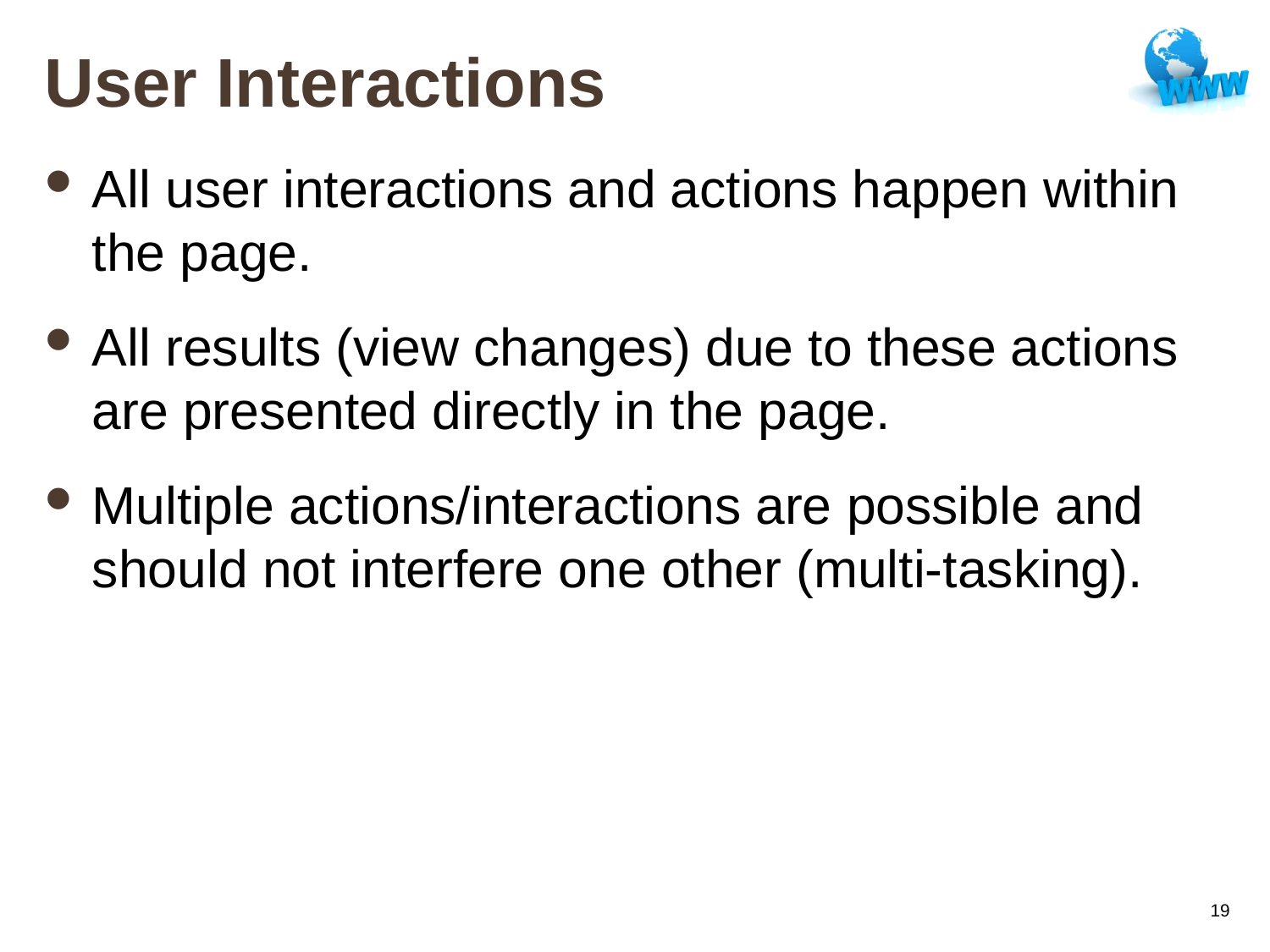

# User Interactions
All user interactions and actions happen within the page.
All results (view changes) due to these actions are presented directly in the page.
Multiple actions/interactions are possible and should not interfere one other (multi-tasking).
19